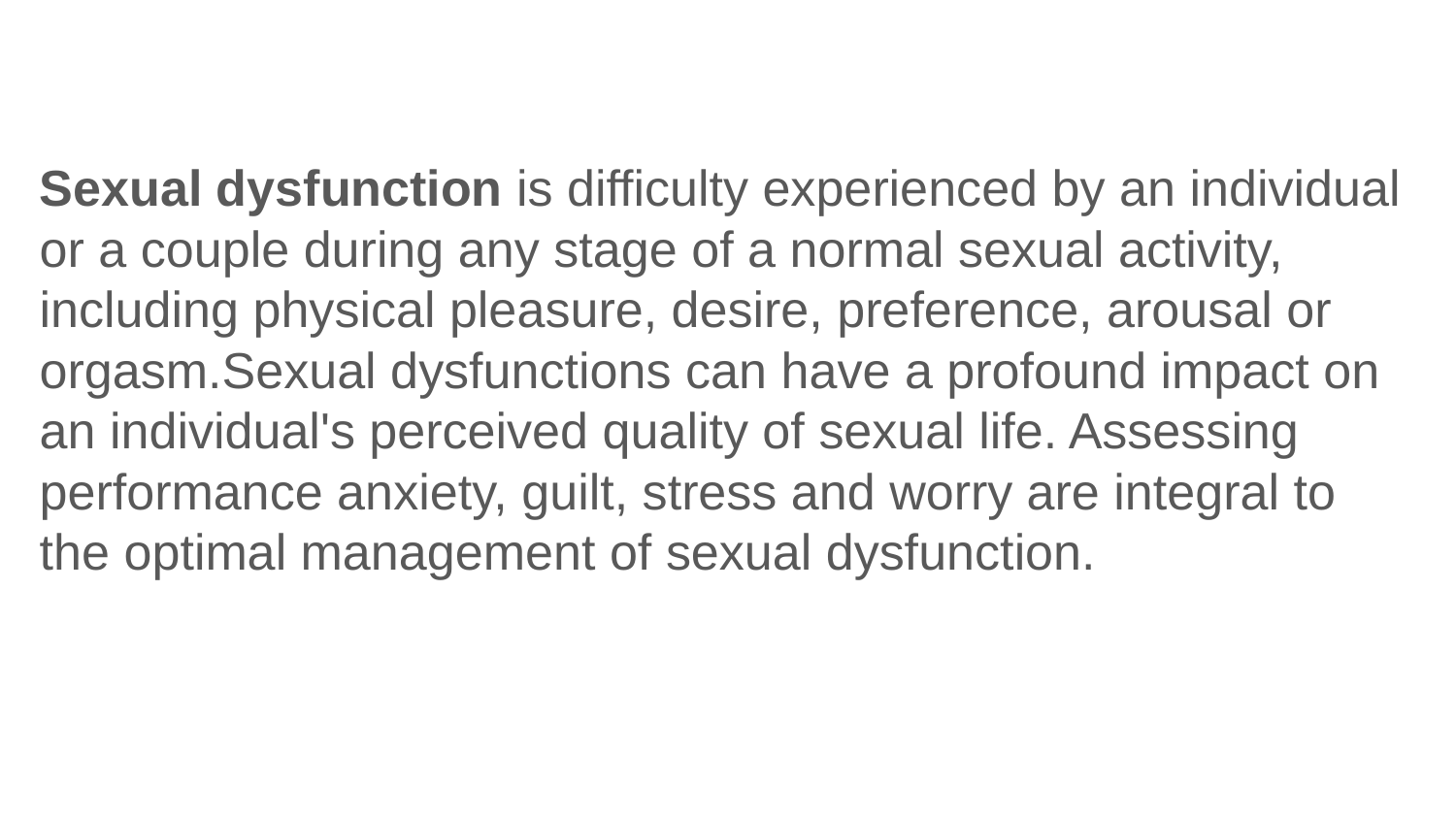

Sexual dysfunction is difficulty experienced by an individual or a couple during any stage of a normal sexual activity, including physical pleasure, desire, preference, arousal or orgasm.Sexual dysfunctions can have a profound impact on an individual's perceived quality of sexual life. Assessing performance anxiety, guilt, stress and worry are integral to the optimal management of sexual dysfunction.